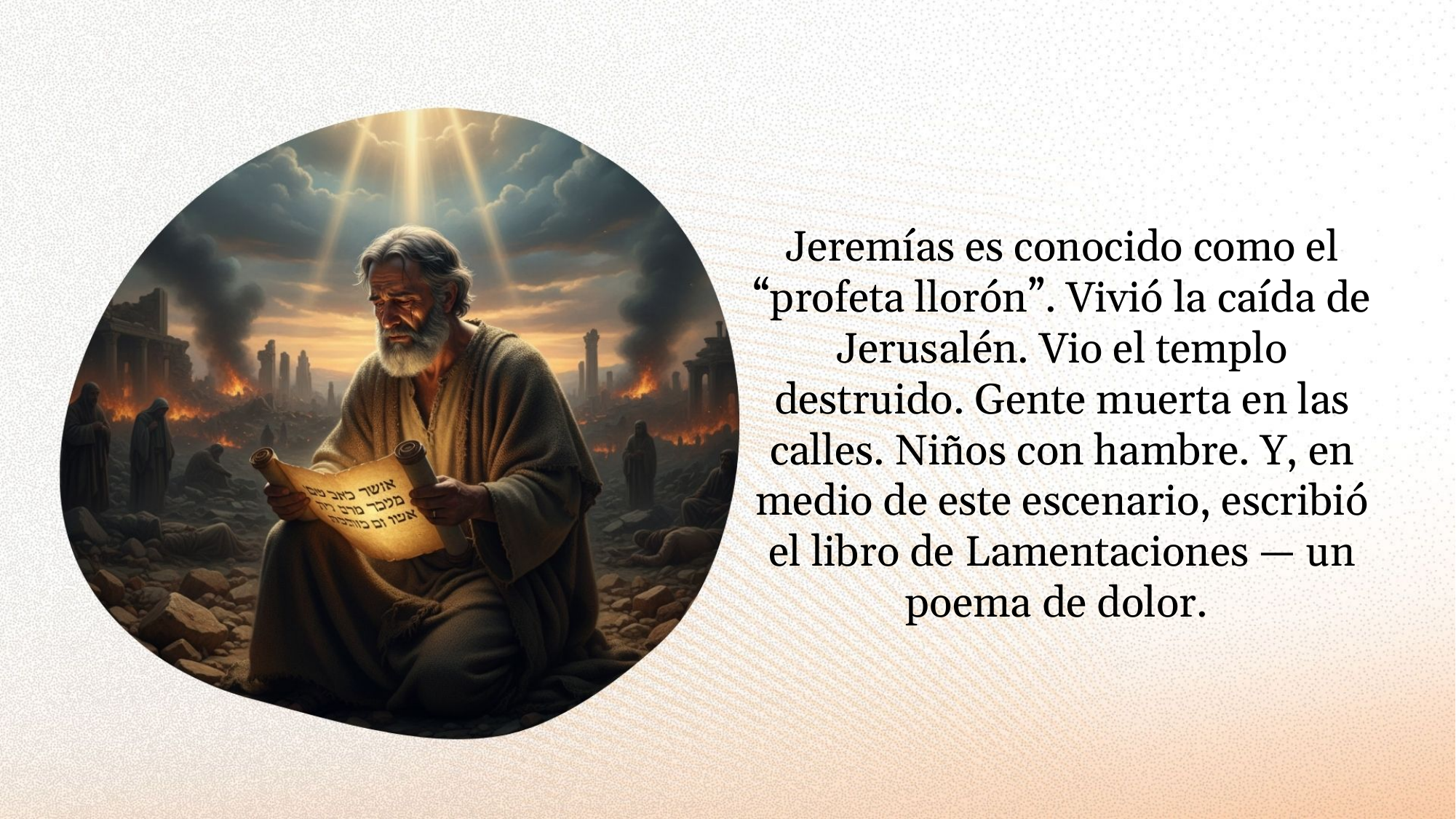

Jeremías es conocido como el “profeta llorón”. Vivió la caída de Jerusalén. Vio el templo destruido. Gente muerta en las calles. Niños con hambre. Y, en medio de este escenario, escribió el libro de Lamentaciones — un poema de dolor.